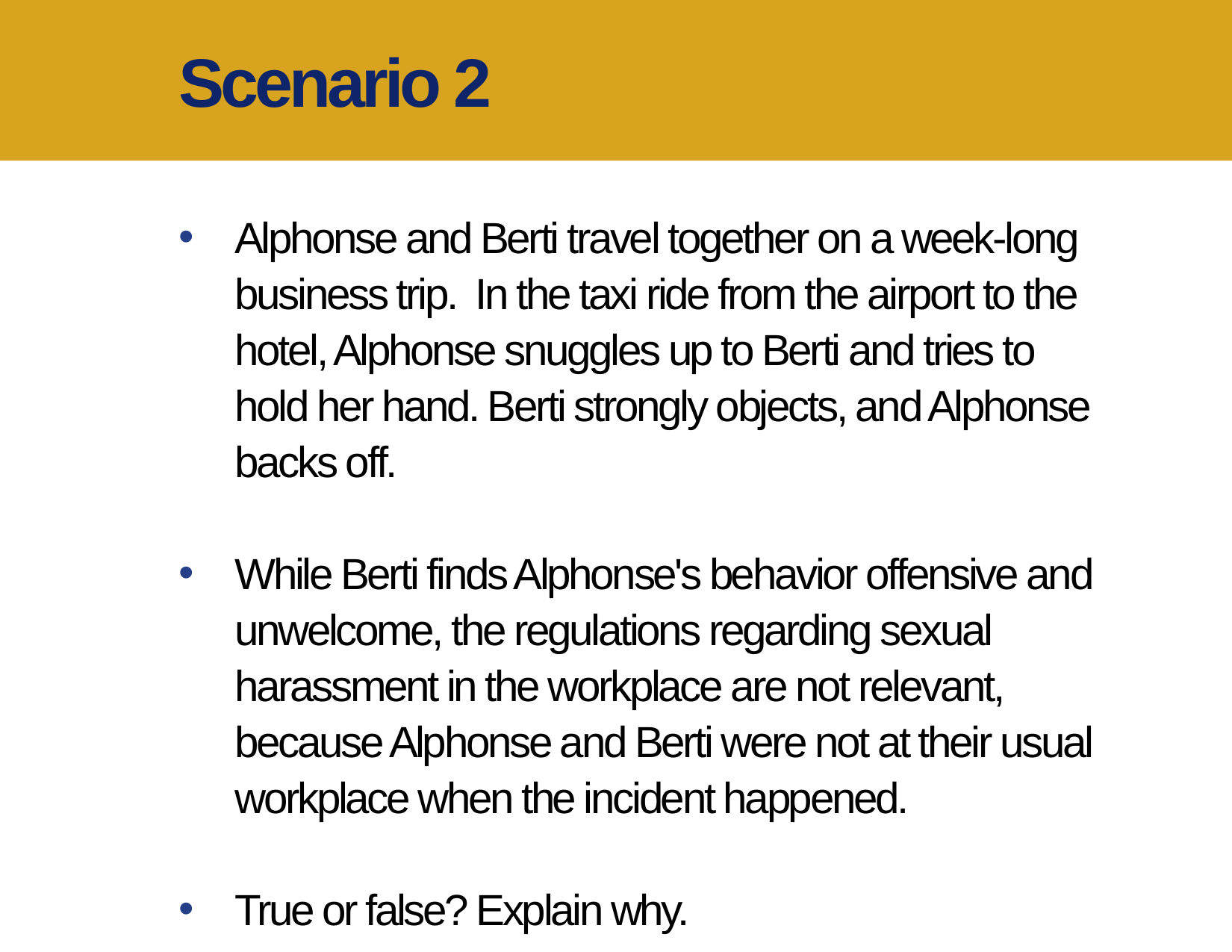

Scenario 2
Alphonse and Berti travel together on a week-long business trip.  In the taxi ride from the airport to the hotel, Alphonse snuggles up to Berti and tries to hold her hand. Berti strongly objects, and Alphonse backs off.

While Berti finds Alphonse's behavior offensive and unwelcome, the regulations regarding sexual harassment in the workplace are not relevant, because Alphonse and Berti were not at their usual workplace when the incident happened.

True or false? Explain why.
Author Name and Degree Here
MEASURE Evaluation
Your organization here

DATE FOR PRESENTATION IF NECESSARY
NAME OF MEETING